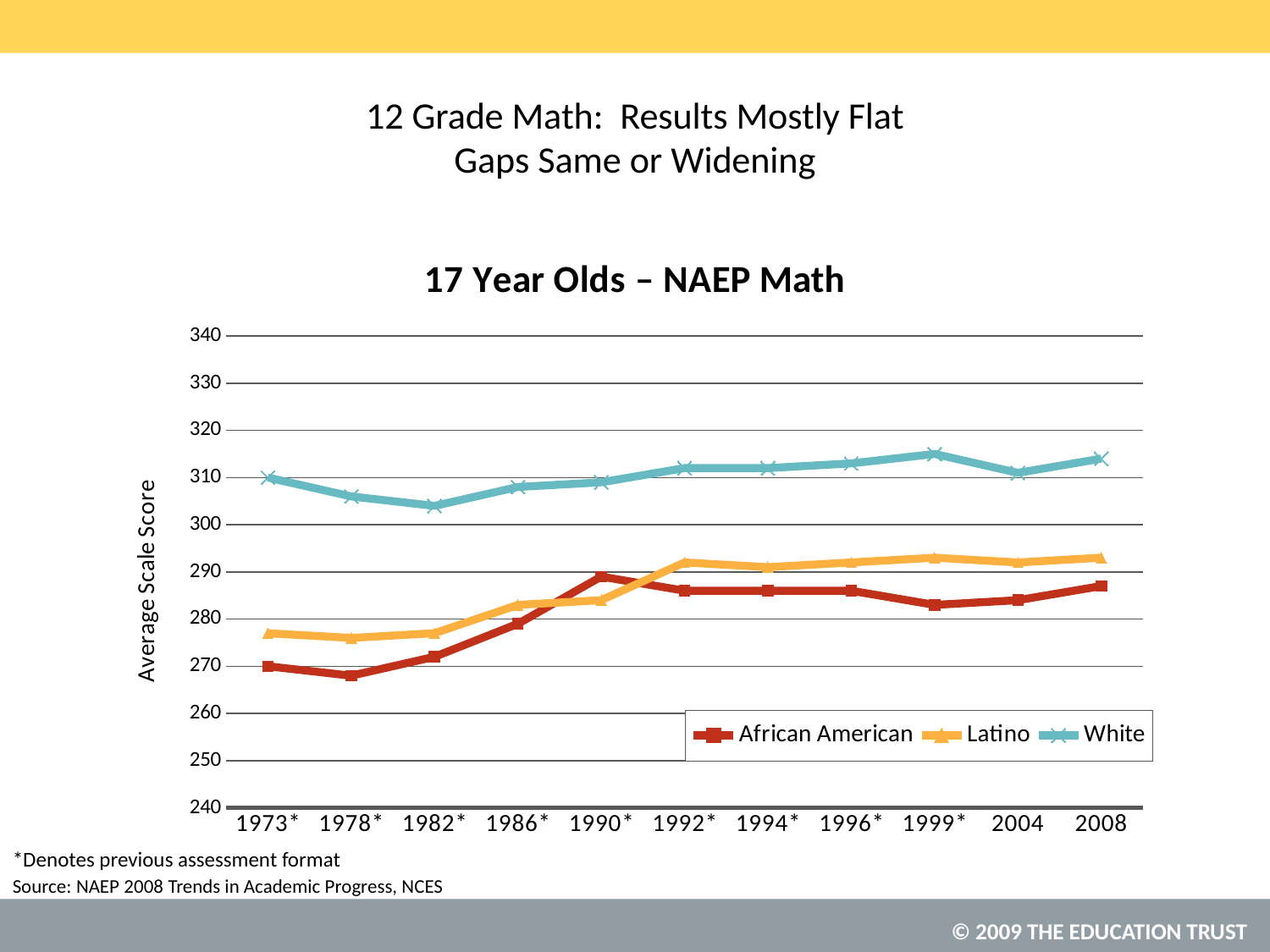

# 12 Grade Math:  Results Mostly Flat Gaps Same or Widening

### Chart: 17 Year Olds – NAEP Math

| Category | African American | Latino | White |
|---|---|---|---|
| 1973* | 270.0 | 277.0 | 310.0 |
| 1978* | 268.0 | 276.0 | 306.0 |
| 1982* | 272.0 | 277.0 | 304.0 |
| 1986* | 279.0 | 283.0 | 308.0 |
| 1990* | 289.0 | 284.0 | 309.0 |
| 1992* | 286.0 | 292.0 | 312.0 |
| 1994* | 286.0 | 291.0 | 312.0 |
| 1996* | 286.0 | 292.0 | 313.0 |
| 1999* | 283.0 | 293.0 | 315.0 |
| 2004 | 284.0 | 292.0 | 311.0 |
| 2008 | 287.0 | 293.0 | 314.0 |
*Denotes previous assessment format
NAEP 2008 Trends in Academic Progress, NCES